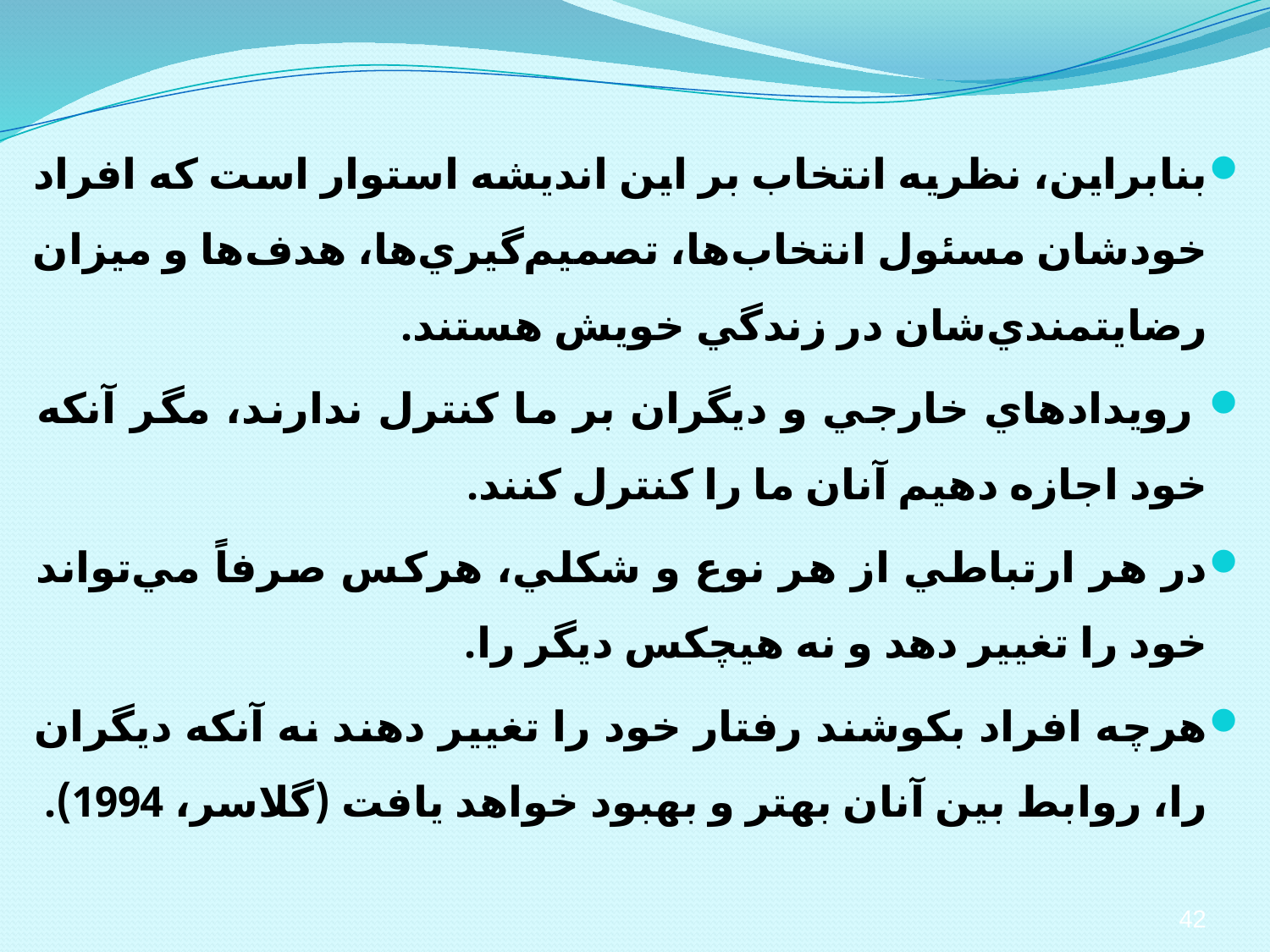

بنابراين، نظريه انتخاب بر اين انديشه استوار است كه افراد خودشان مسئول انتخاب‌ها، تصميم‌گيري‌ها، هدف‌ها و ميزان رضايتمندي‌شان در زندگي خويش هستند.
 رويدادهاي خارجي و ديگران بر ما كنترل ندارند، مگر آنكه خود اجازه دهيم آنان ما را كنترل كنند.
در هر ارتباطي از هر نوع و شكلي، هركس صرفاً مي‌تواند خود را تغيير دهد و نه هيچكس ديگر را.
هرچه افراد بكوشند رفتار خود را تغيير دهند نه آنكه ديگران را، روابط بين آنان بهتر و بهبود خواهد يافت (گلاسر، 1994).
42